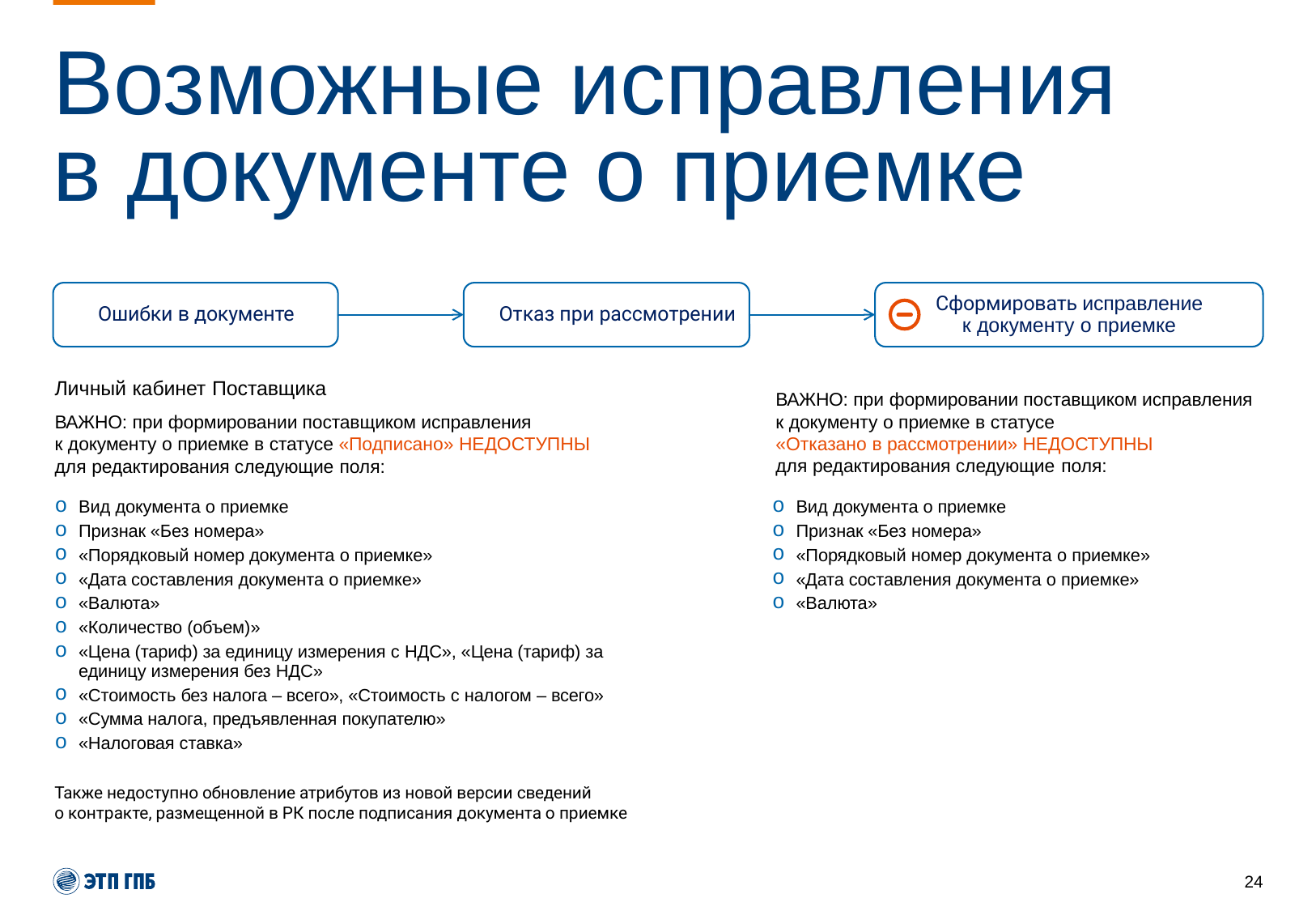

# Возможные исправления в документе о приемке
Ошибки в документе
Отказ при рассмотрении
Сформировать исправление к документу о приемке

Личный кабинет Поставщика
ВАЖНО: при формировании поставщиком исправления к документу о приемке в статусе «Подписано» НЕДОСТУПНЫ для редактирования следующие поля:
ВАЖНО: при формировании поставщиком исправления к документу о приемке в статусе «Отказано в рассмотрении» НЕДОСТУПНЫ для редактирования следующие поля:
Вид документа о приемке
Признак «Без номера»
«Порядковый номер документа о приемке»
«Дата составления документа о приемке»
«Валюта»
«Количество (объем)»
«Цена (тариф) за единицу измерения с НДС», «Цена (тариф) за единицу измерения без НДС»
«Стоимость без налога – всего», «Стоимость с налогом – всего»
«Сумма налога, предъявленная покупателю»
«Налоговая ставка»
Вид документа о приемке
Признак «Без номера»
«Порядковый номер документа о приемке»
«Дата составления документа о приемке»
«Валюта»
Также недоступно обновление атрибутов из новой версии сведений
о контракте, размещенной в РК после подписания документа о приемке